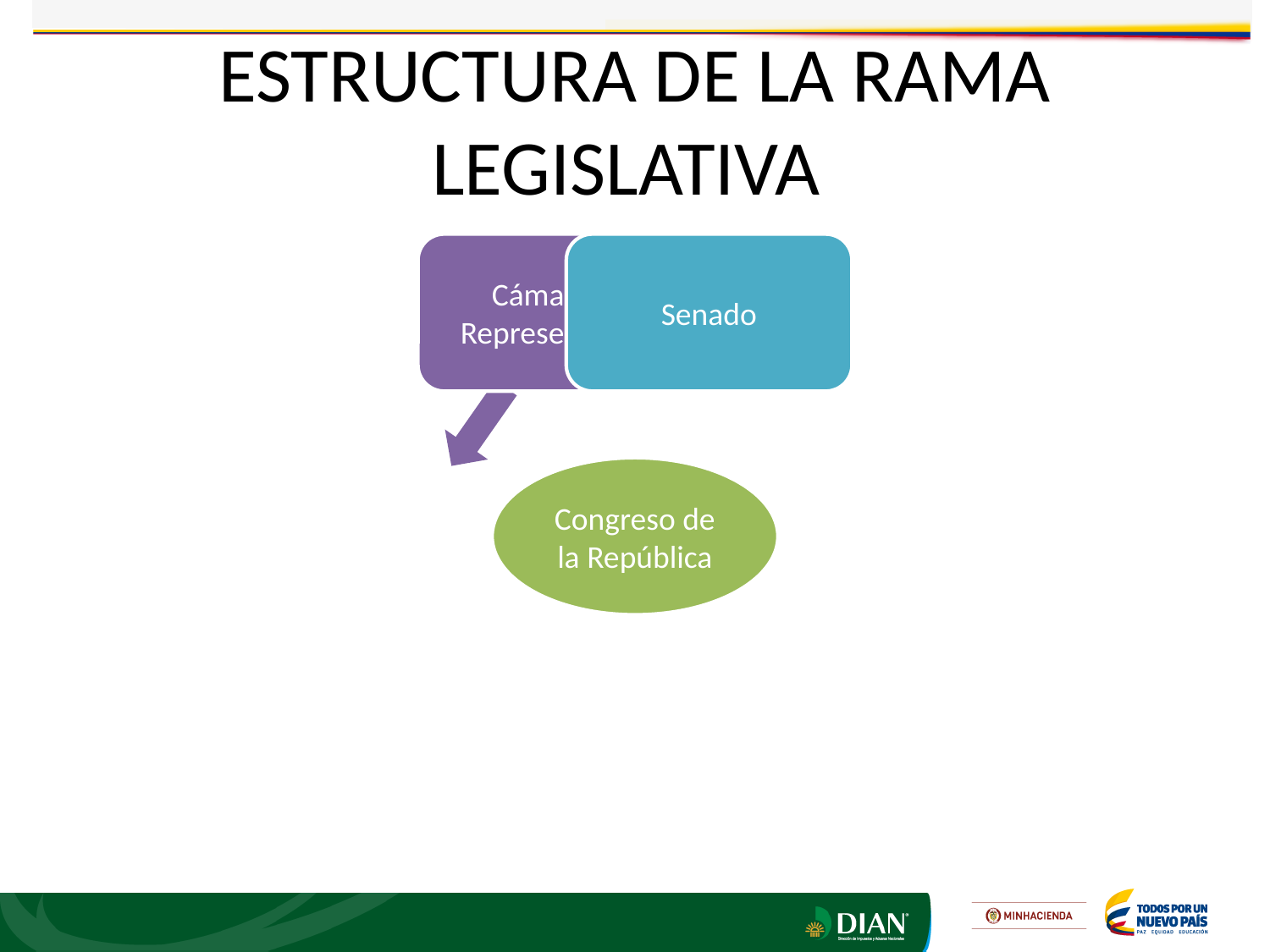

# ESTRUCTURA DE LA RAMA LEGISLATIVA
Congreso de la República
Senado